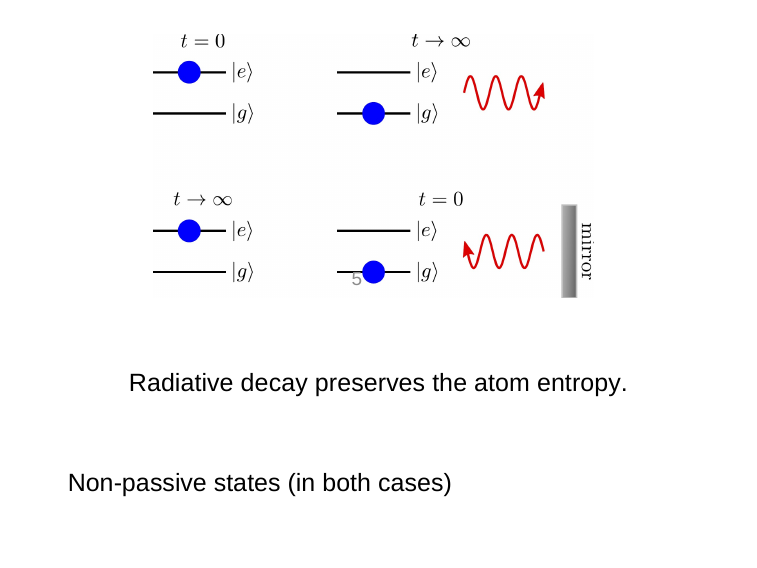

5
Radiative decay preserves the atom entropy.
Non-passive states (in both cases)